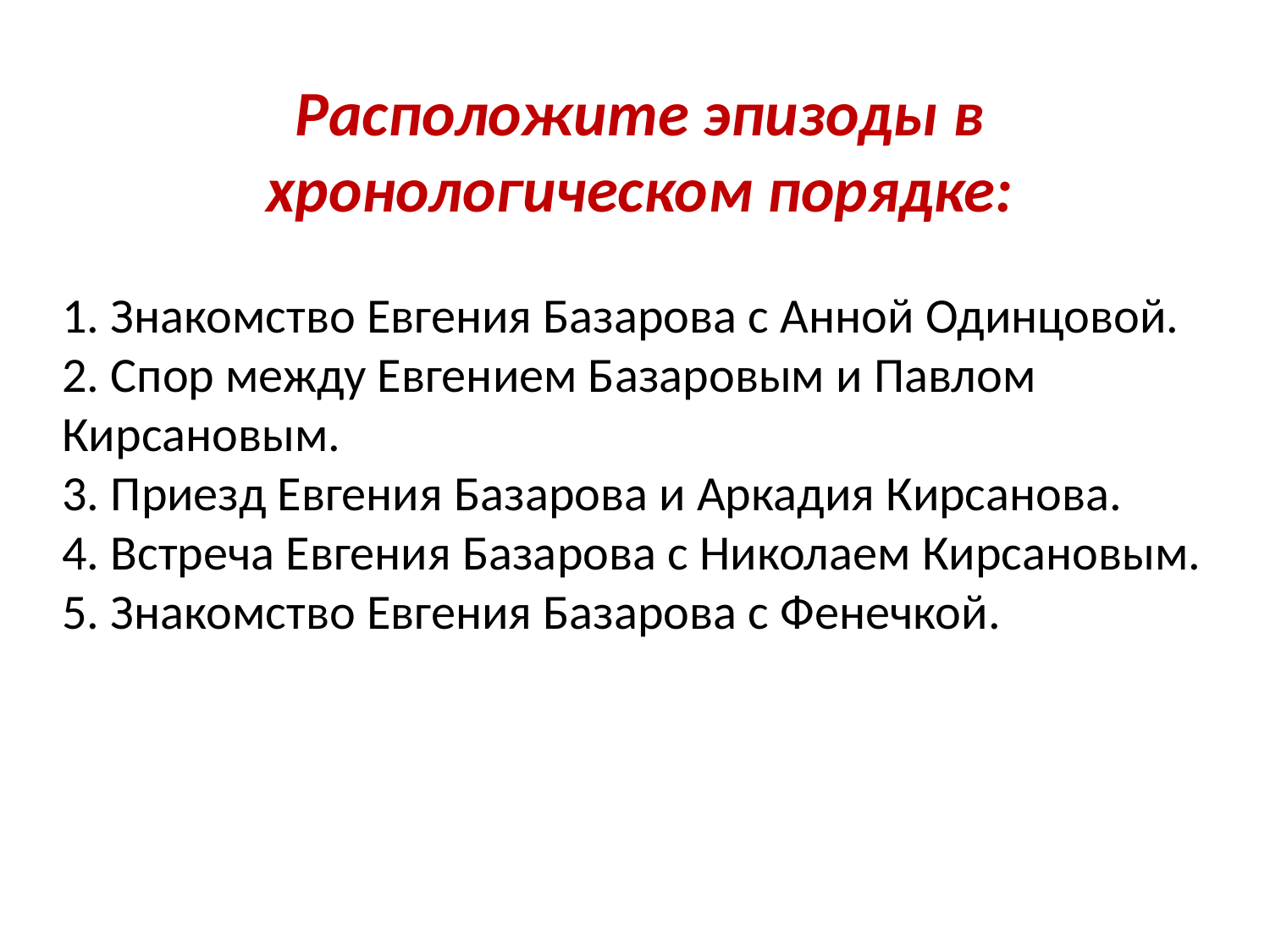

Расположите эпизоды в хронологическом порядке:

1. Знакомство Евгения Базарова с Анной Одинцовой.
2. Спор между Евгением Базаровым и Павлом Кирсановым.
3. Приезд Евгения Базарова и Аркадия Кирсанова.
4. Встреча Евгения Базарова с Николаем Кирсановым. 5. Знакомство Евгения Базарова с Фенечкой.